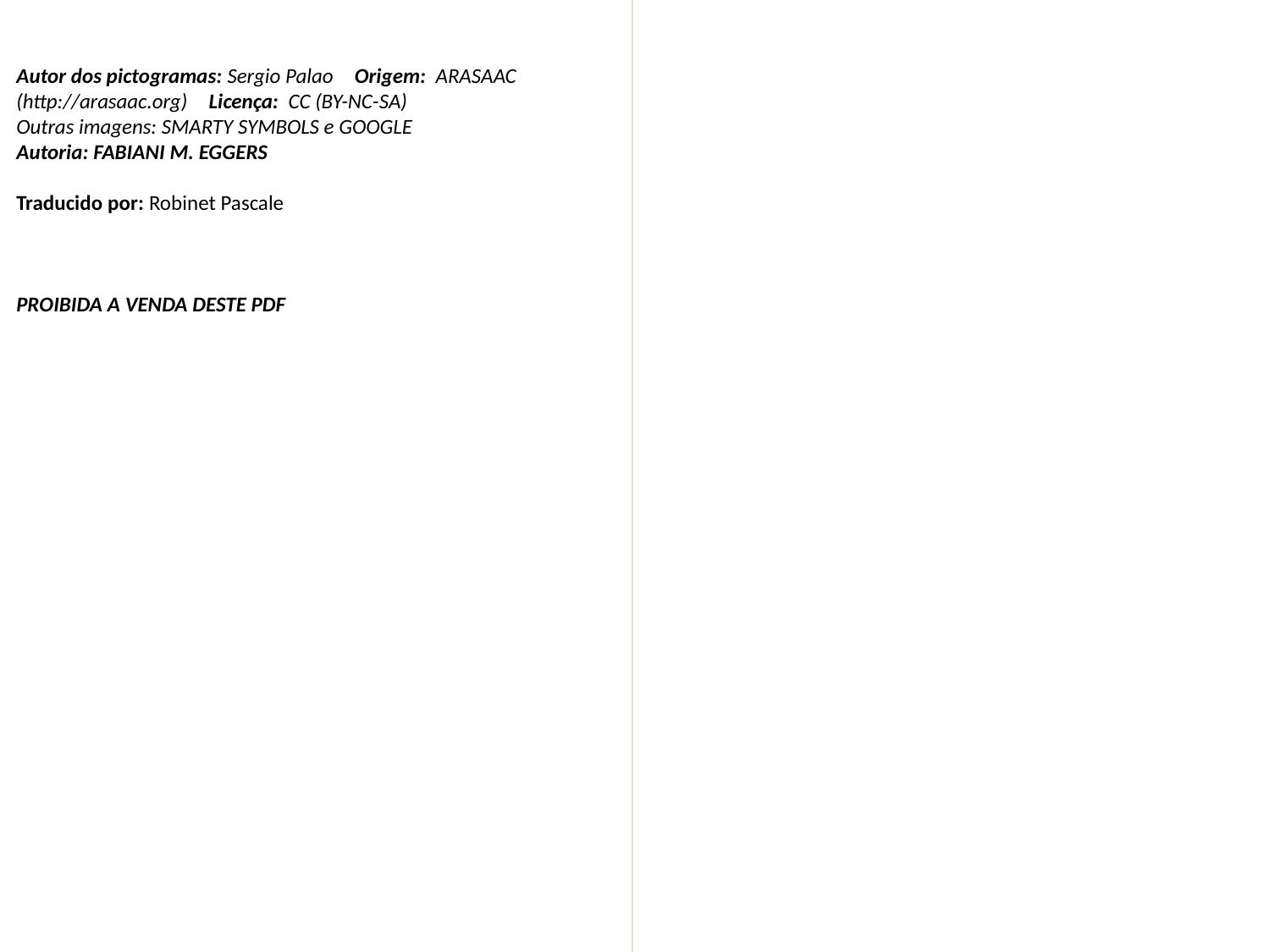

Autor dos pictogramas: Sergio Palao Origem:  ARASAAC (http://arasaac.org) Licença:  CC (BY-NC-SA)
Outras imagens: SMARTY SYMBOLS e GOOGLE
Autoria: FABIANI M. EGGERS

Traducido por: Robinet Pascale

PROIBIDA A VENDA DESTE PDF